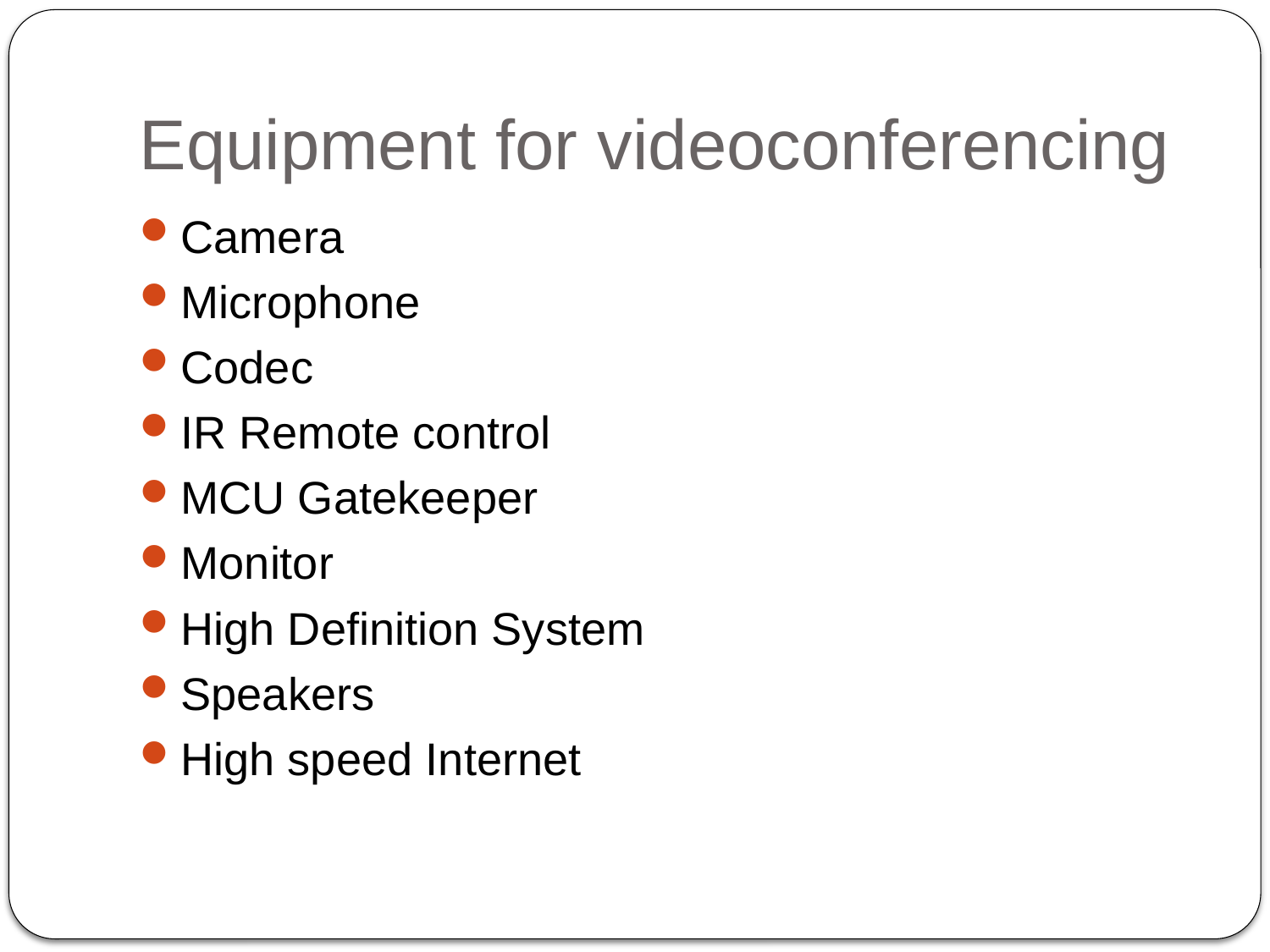

# Equipment for videoconferencing
Camera
Microphone
Codec
IR Remote control
MCU Gatekeeper
Monitor
High Definition System
Speakers
High speed Internet